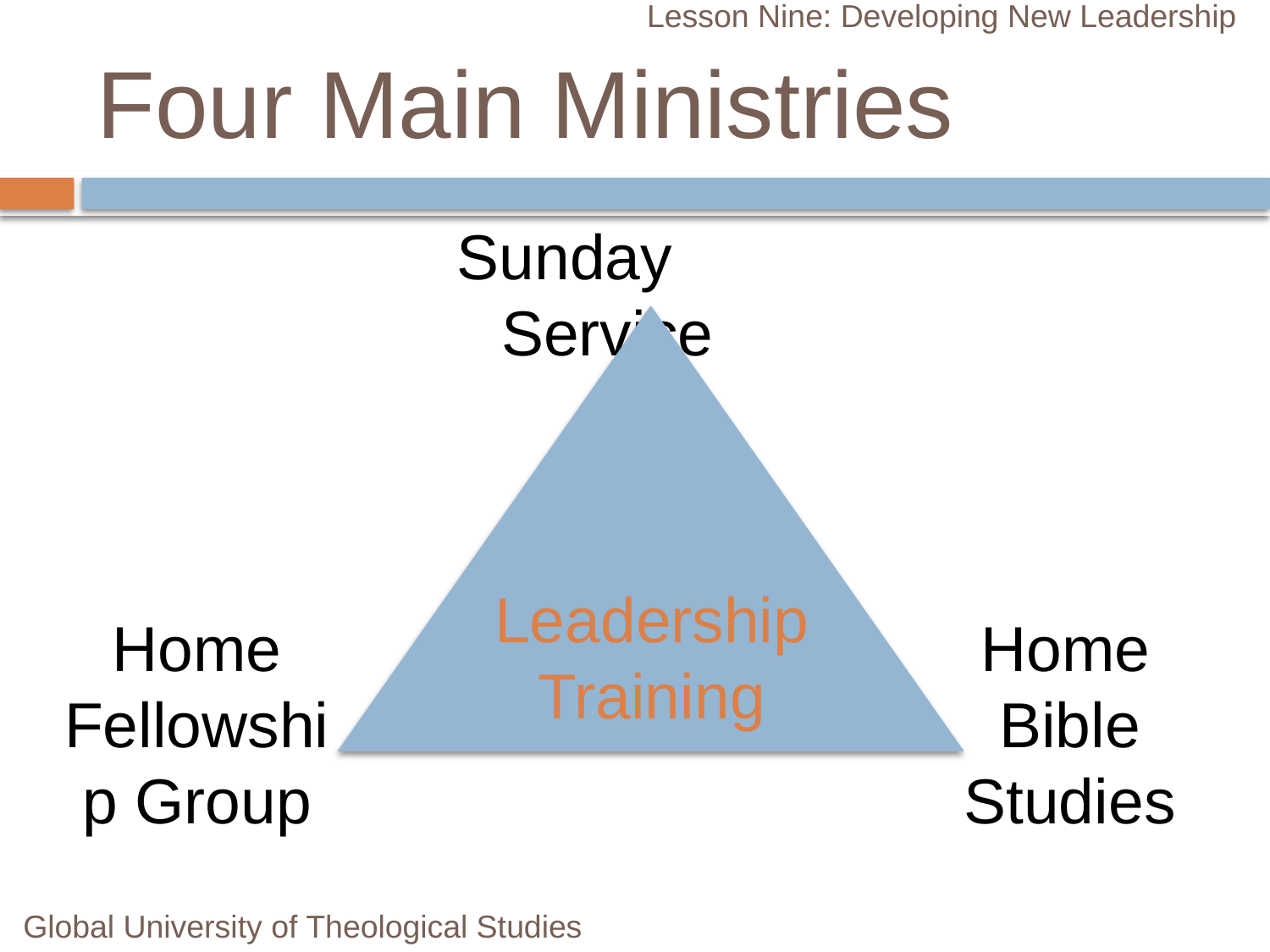

Lesson Nine: Developing New Leadership
# Four Main Ministries
Sunday Service

   Leadership Training
	Home Fellowship Group
  Home Bible Studies
Global University of Theological Studies